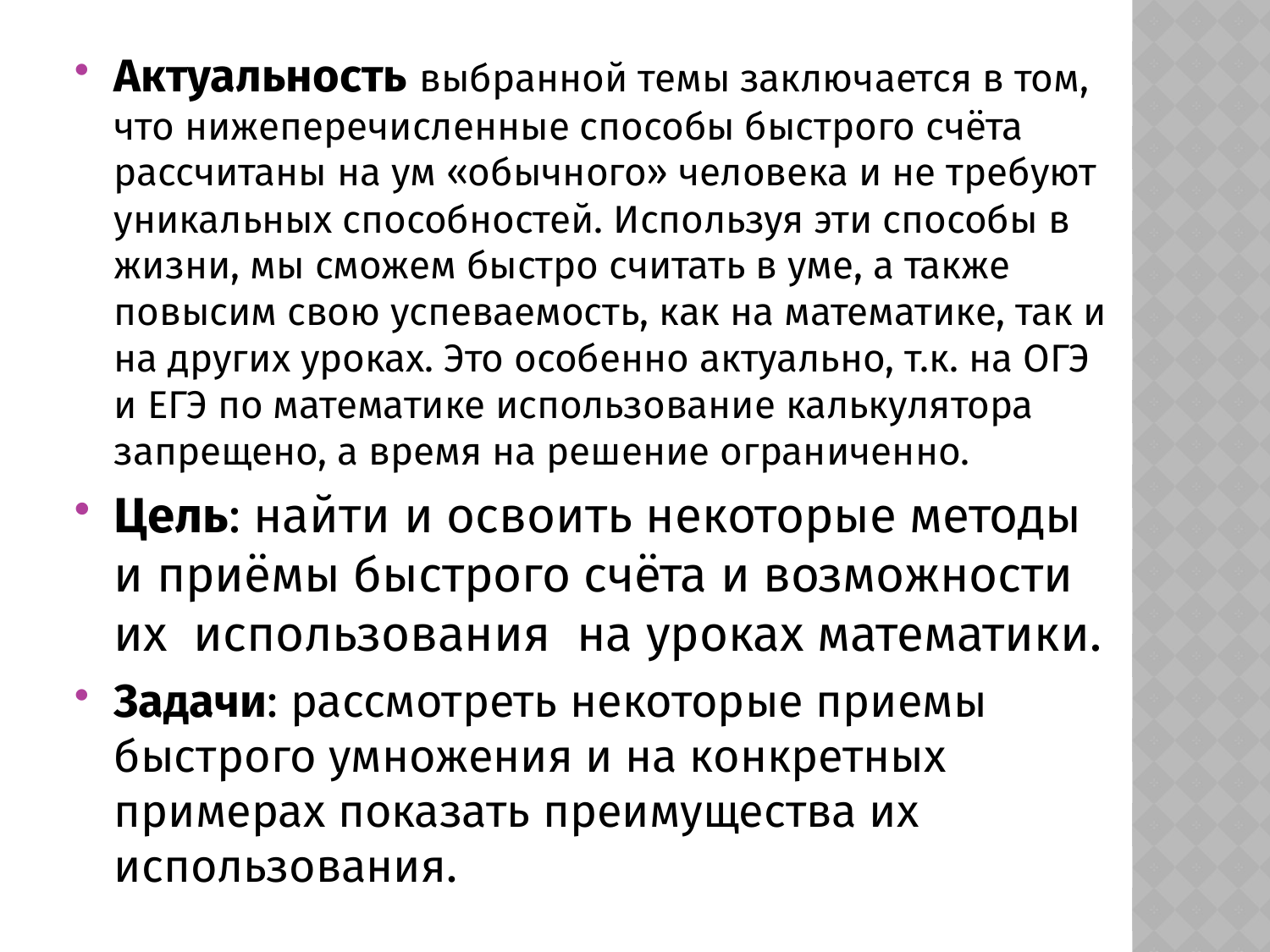

Актуальность выбранной темы заключается в том, что нижеперечисленные способы быстрого счёта рассчитаны на ум «обычного» человека и не требуют уникальных способностей. Используя эти способы в жизни, мы сможем быстро считать в уме, а также повысим свою успеваемость, как на математике, так и на других уроках. Это особенно актуально, т.к. на ОГЭ и ЕГЭ по математике использование калькулятора запрещено, а время на решение ограниченно.
Цель: найти и освоить некоторые методы и приёмы быстрого счёта и возможности их  использования  на уроках математики.
Задачи: рассмотреть некоторые приемы быстрого умножения и на конкретных примерах показать преимущества их использования.

#